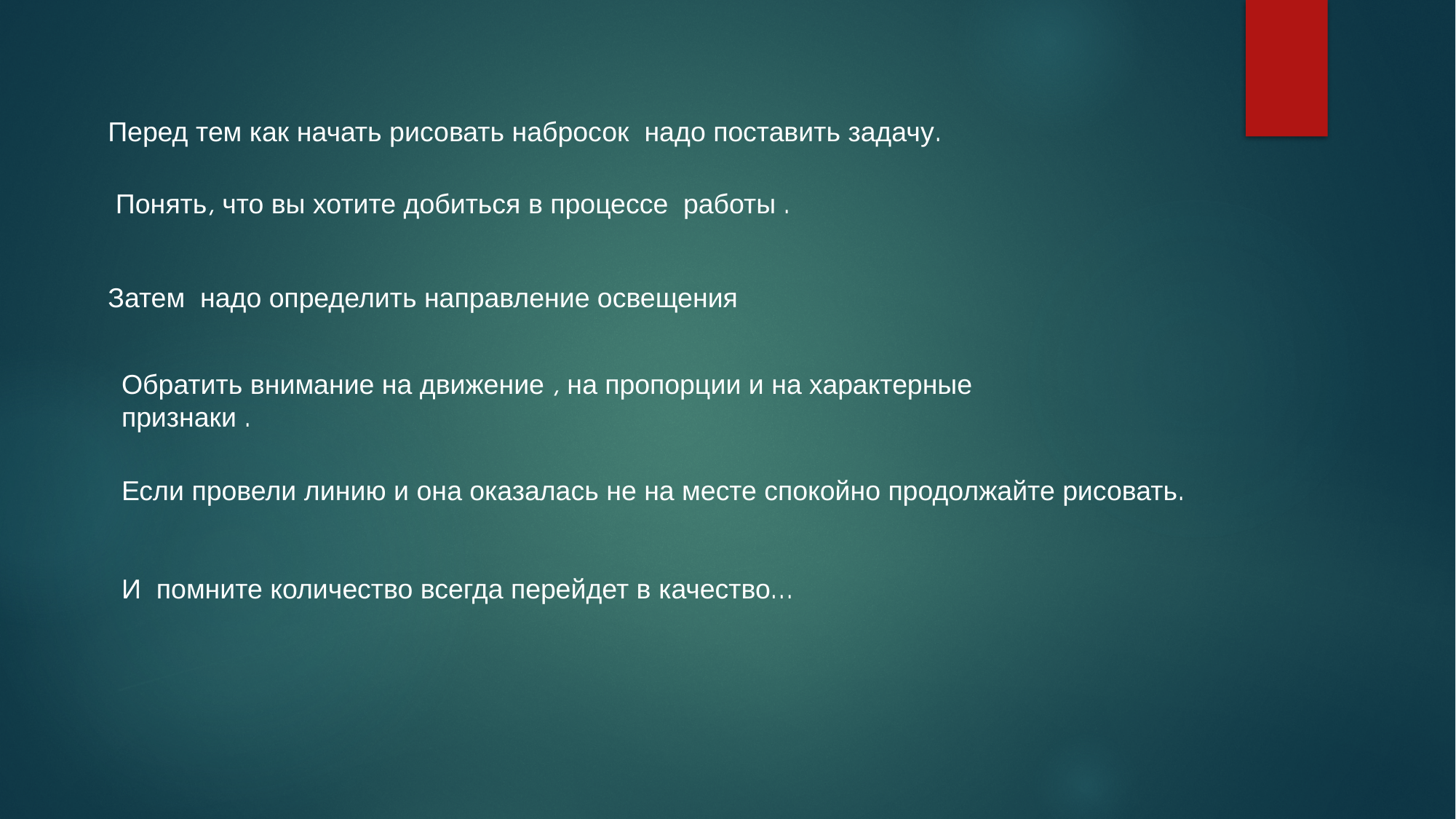

Перед тем как начать рисовать набросок  надо поставить задачу.
 Понять, что вы хотите добиться в процессе  работы .
Затем  надо определить направление освещения
Обратить внимание на движение , на пропорции и на характерные признаки .
Если провели линию и она оказалась не на месте спокойно продолжайте рисовать.

И  помните количество всегда перейдет в качество…